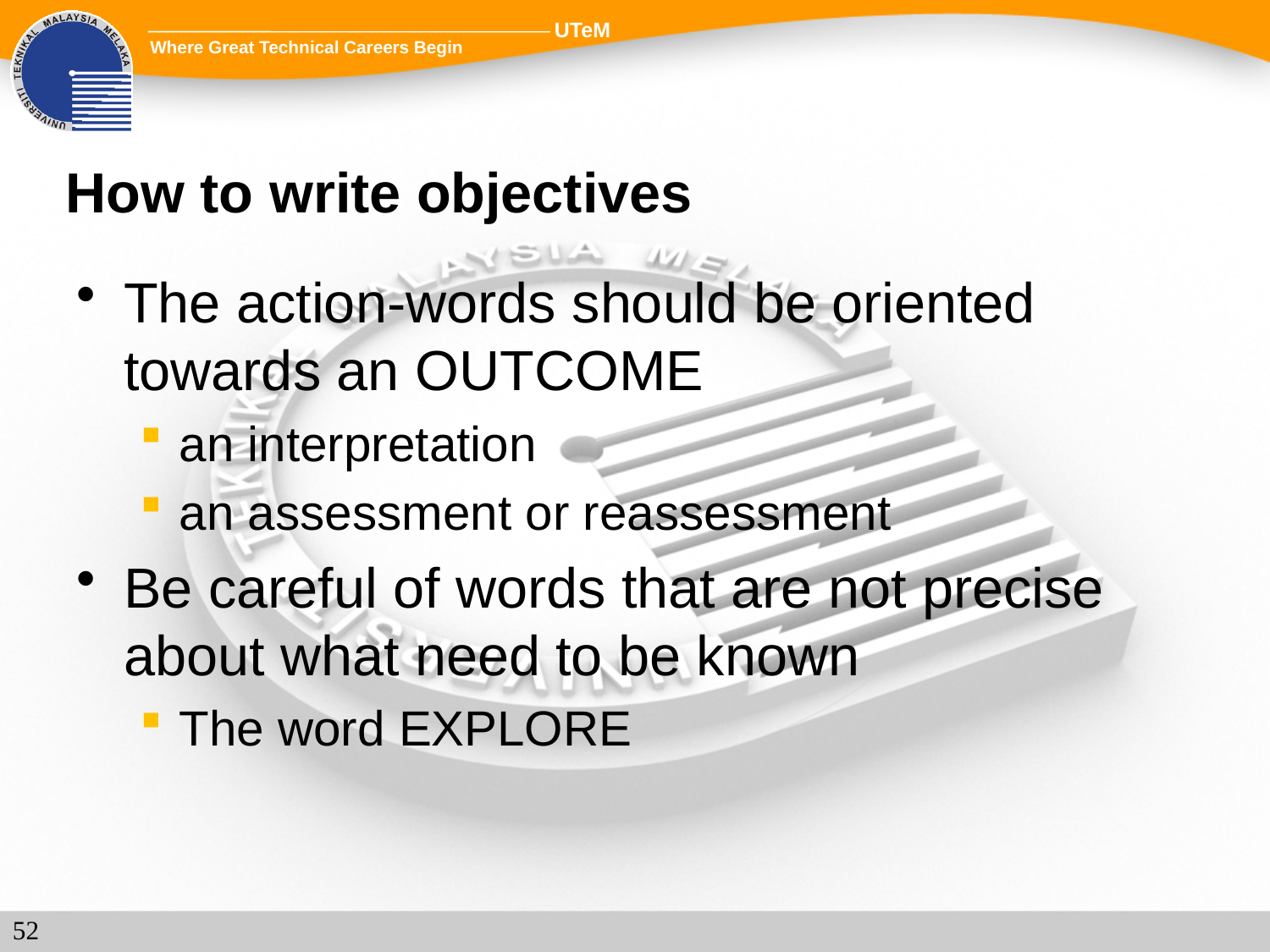

# How to write objectives
The action-words should be oriented towards an OUTCOME
an interpretation
an assessment or reassessment
Be careful of words that are not precise about what need to be known
The word EXPLORE